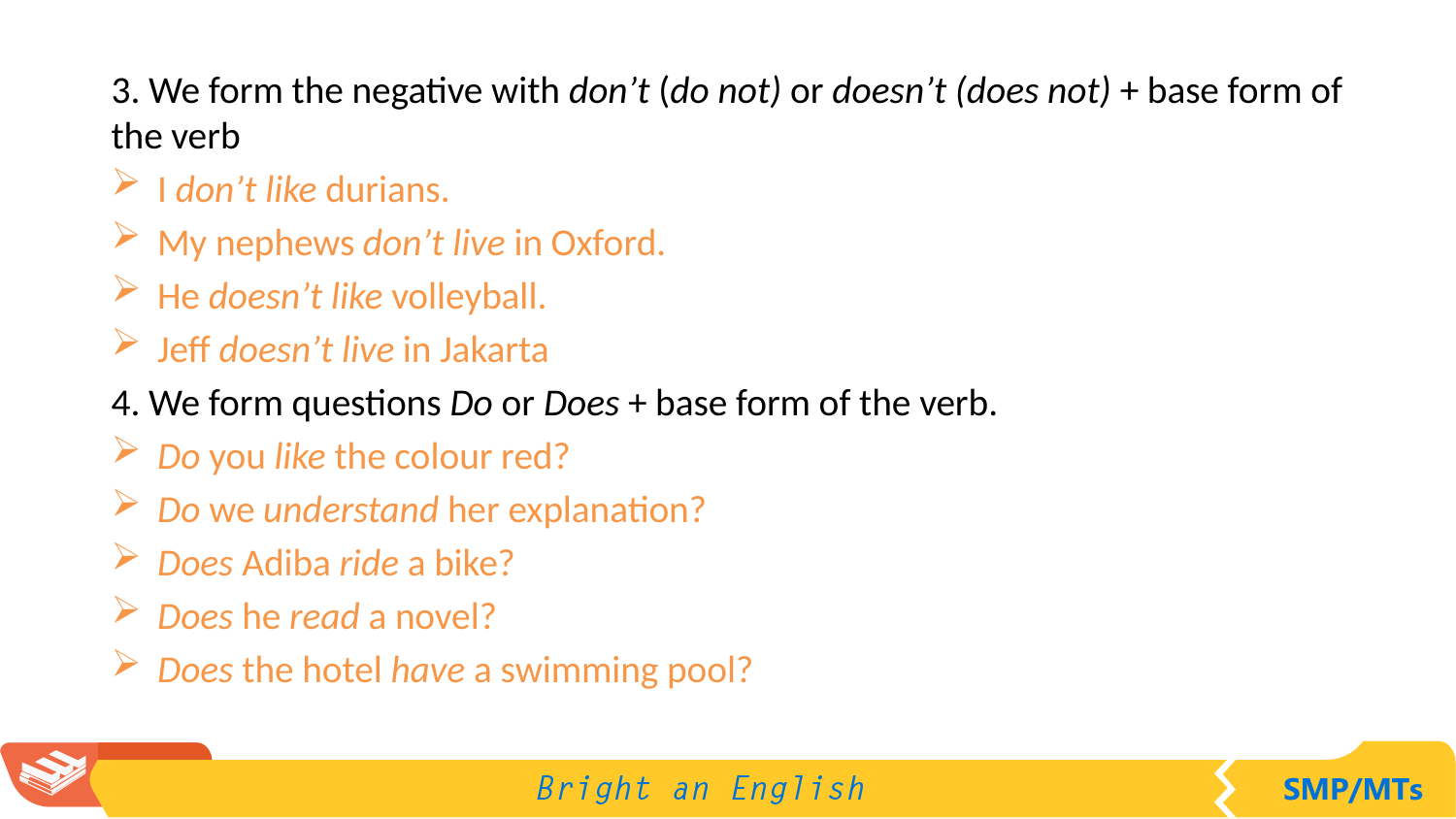

3. We form the negative with don’t (do not) or doesn’t (does not) + base form of the verb
I don’t like durians.
My nephews don’t live in Oxford.
He doesn’t like volleyball.
Jeff doesn’t live in Jakarta
4. We form questions Do or Does + base form of the verb.
Do you like the colour red?
Do we understand her explanation?
Does Adiba ride a bike?
Does he read a novel?
Does the hotel have a swimming pool?